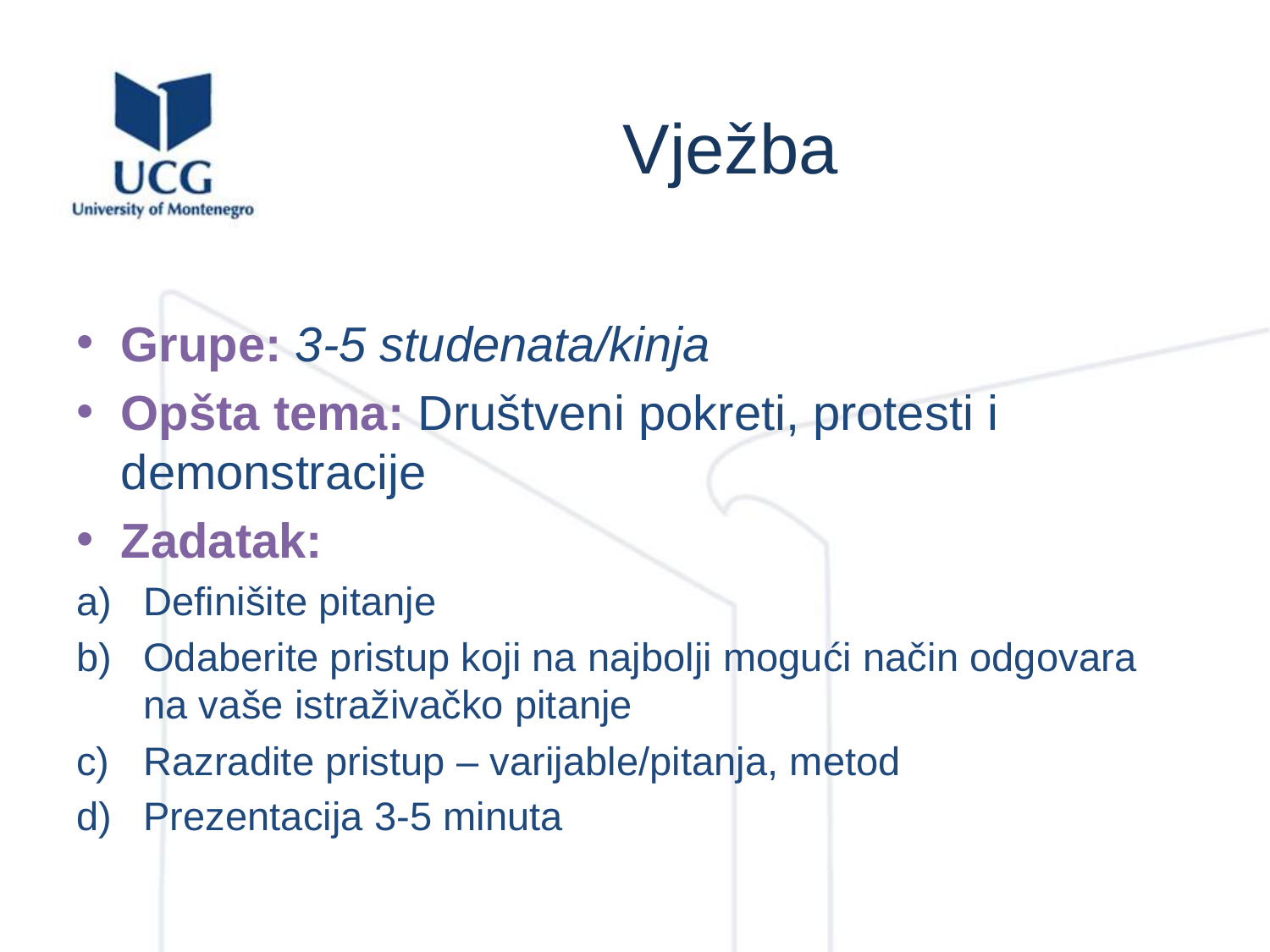

# Vježba
Grupe: 3-5 studenata/kinja
Opšta tema: Društveni pokreti, protesti i demonstracije
Zadatak:
Definišite pitanje
Odaberite pristup koji na najbolji mogući način odgovara na vaše istraživačko pitanje
Razradite pristup – varijable/pitanja, metod
Prezentacija 3-5 minuta